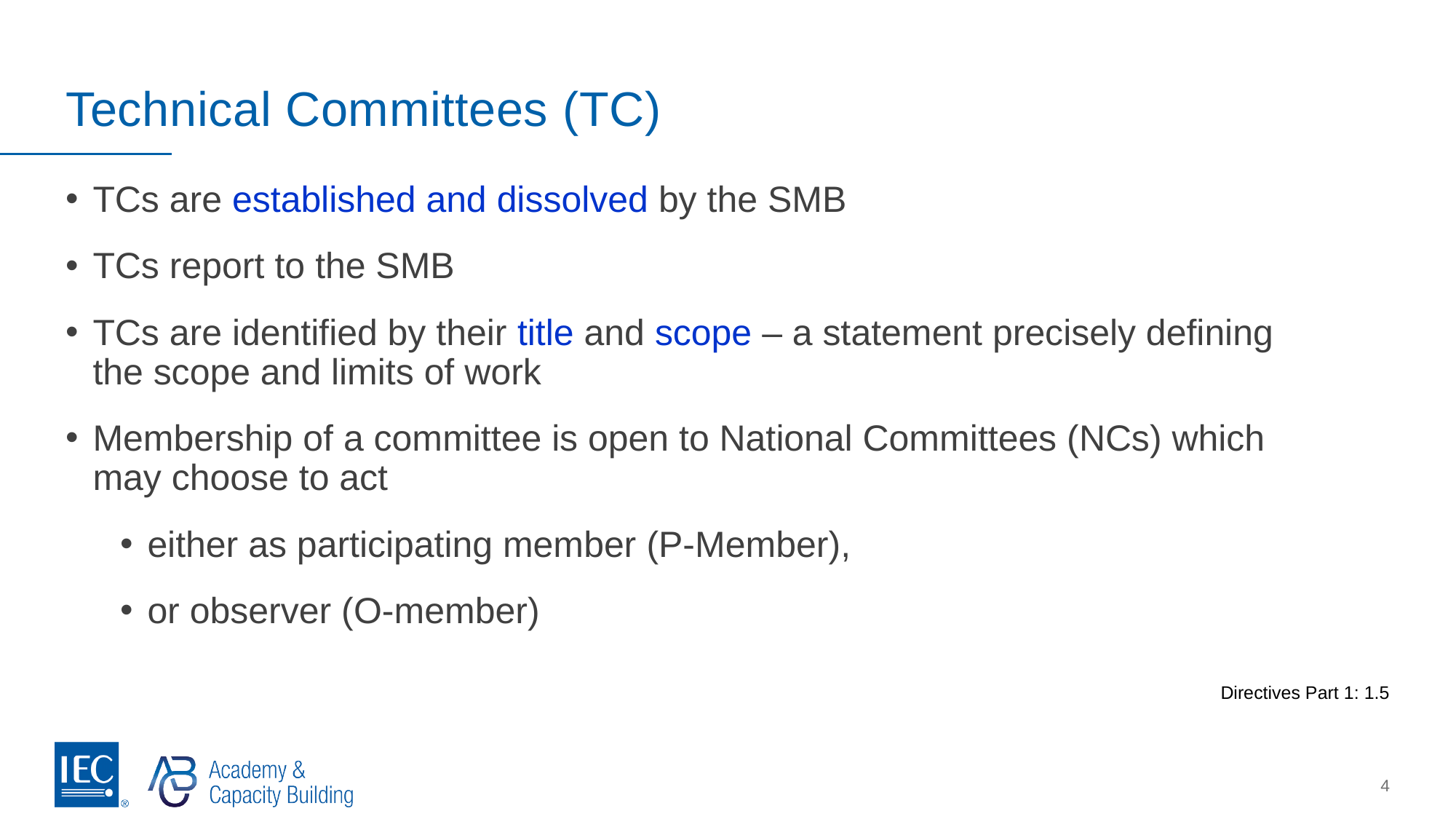

# Technical Committees (TC)
TCs are established and dissolved by the SMB
TCs report to the SMB
TCs are identified by their title and scope – a statement precisely defining the scope and limits of work
Membership of a committee is open to National Committees (NCs) which may choose to act
either as participating member (P-Member),
or observer (O-member)
Directives Part 1: 1.5
4